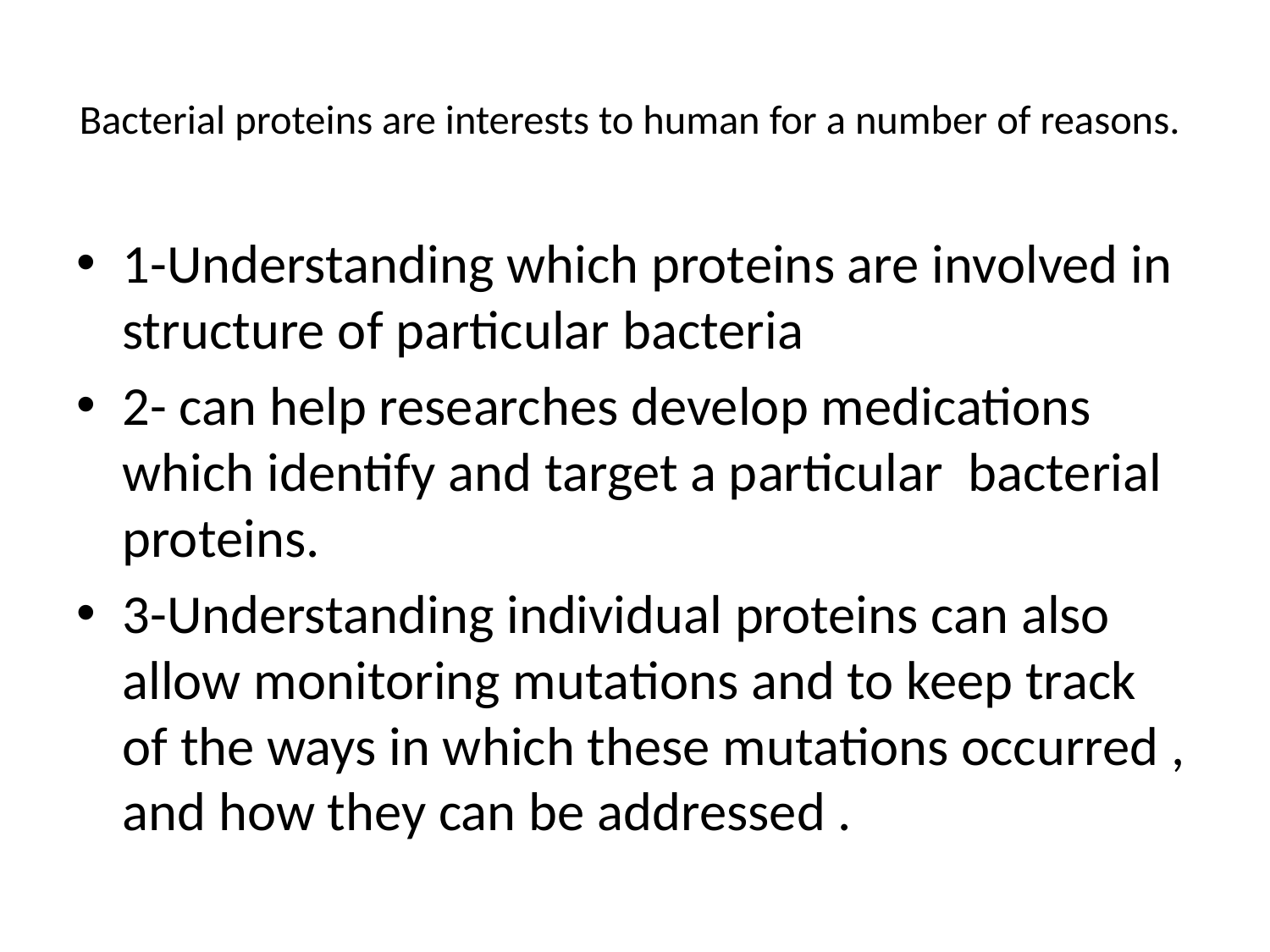

# Bacterial proteins are interests to human for a number of reasons.
1-Understanding which proteins are involved in structure of particular bacteria
2- can help researches develop medications which identify and target a particular  bacterial proteins.
3-Understanding individual proteins can also allow monitoring mutations and to keep track of the ways in which these mutations occurred , and how they can be addressed .